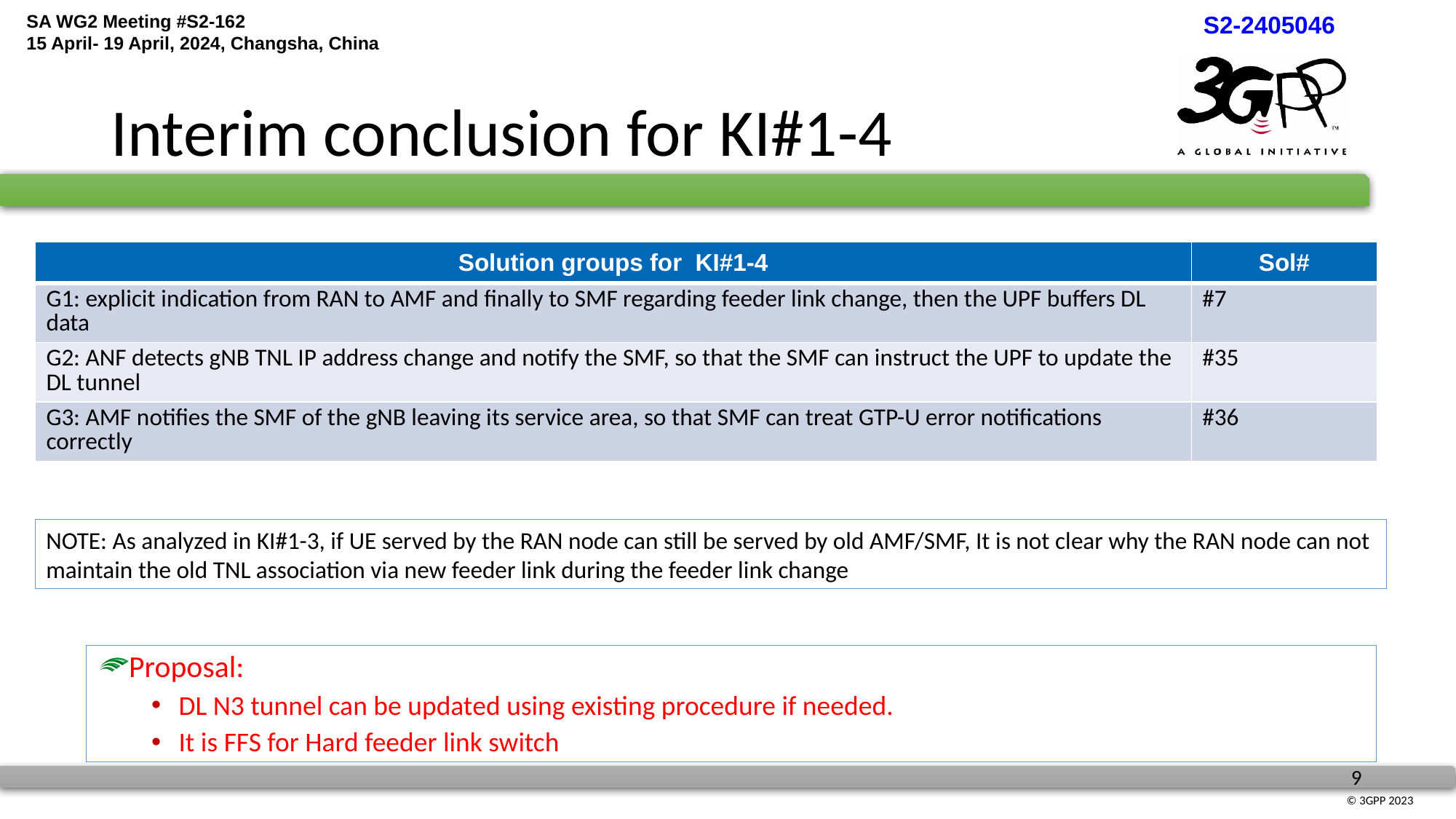

# Interim conclusion for KI#1-4
| Solution groups for KI#1-4 | Sol# |
| --- | --- |
| G1: explicit indication from RAN to AMF and finally to SMF regarding feeder link change, then the UPF buffers DL data | #7 |
| G2: ANF detects gNB TNL IP address change and notify the SMF, so that the SMF can instruct the UPF to update the DL tunnel | #35 |
| G3: AMF notifies the SMF of the gNB leaving its service area, so that SMF can treat GTP-U error notifications correctly | #36 |
NOTE: As analyzed in KI#1-3, if UE served by the RAN node can still be served by old AMF/SMF, It is not clear why the RAN node can not maintain the old TNL association via new feeder link during the feeder link change
Proposal:
DL N3 tunnel can be updated using existing procedure if needed.
It is FFS for Hard feeder link switch